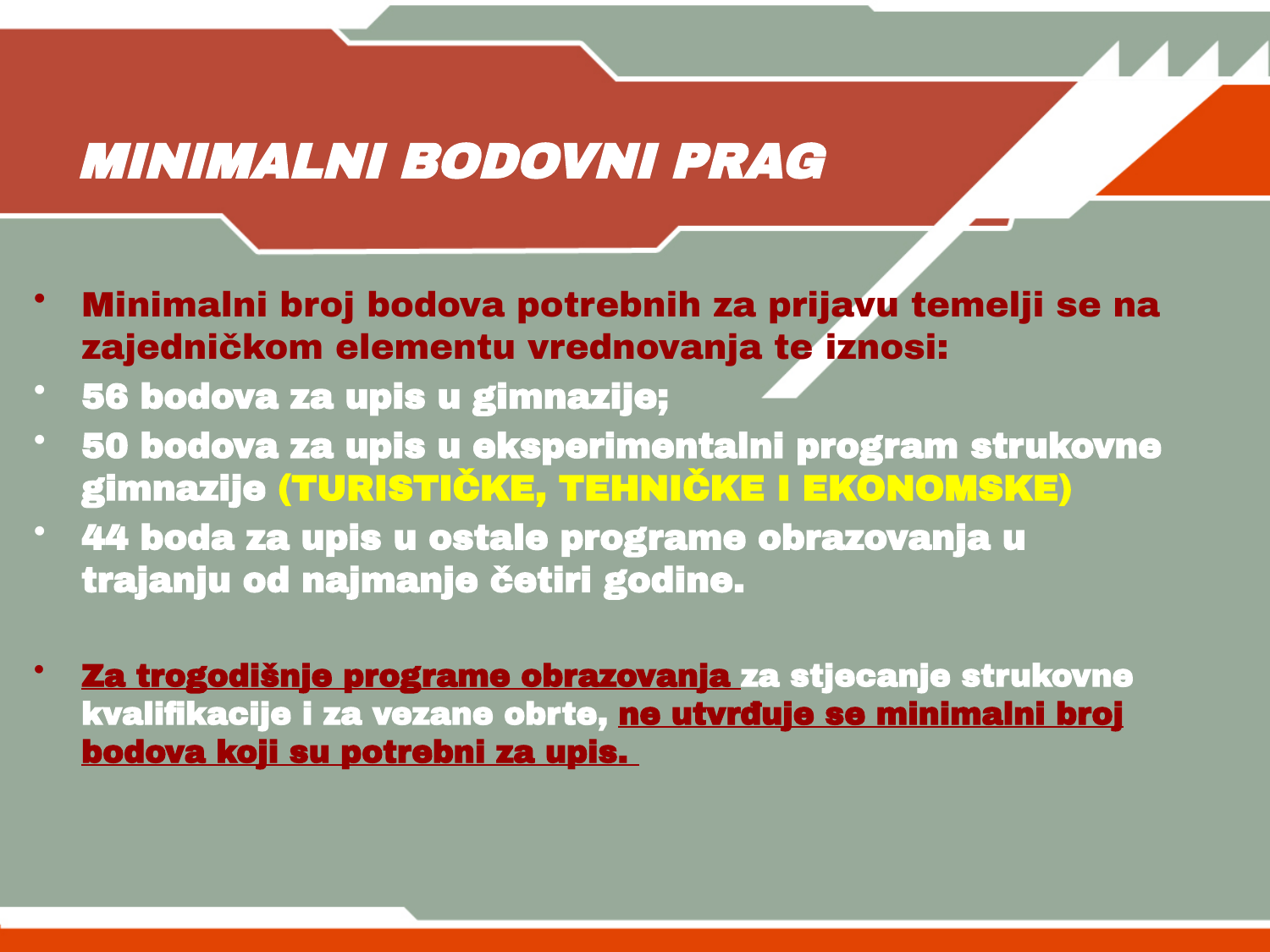

# MINIMALNI BODOVNI PRAG
Minimalni broj bodova potrebnih za prijavu temelji se na zajedničkom elementu vrednovanja te iznosi:
56 bodova za upis u gimnazije;
50 bodova za upis u eksperimentalni program strukovne gimnazije (TURISTIČKE, TEHNIČKE I EKONOMSKE)
44 boda za upis u ostale programe obrazovanja u trajanju od najmanje četiri godine.

Za trogodišnje programe obrazovanja za stjecanje strukovne kvalifikacije i za vezane obrte, ne utvrđuje se minimalni broj bodova koji su potrebni za upis.